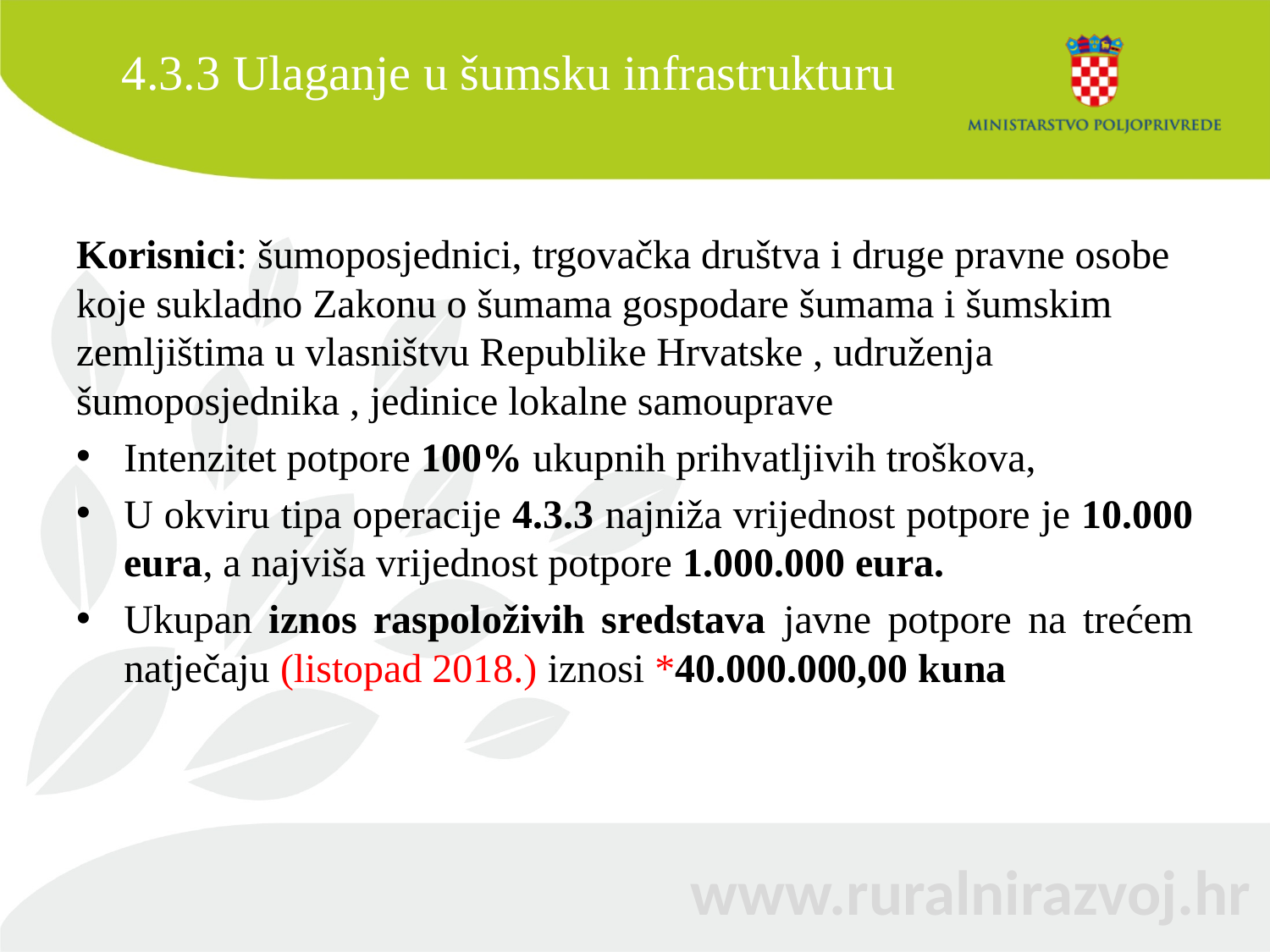

# 4.3.3 Ulaganje u šumsku infrastrukturu
Korisnici: šumoposjednici, trgovačka društva i druge pravne osobe koje sukladno Zakonu o šumama gospodare šumama i šumskim zemljištima u vlasništvu Republike Hrvatske , udruženja šumoposjednika , jedinice lokalne samouprave
Intenzitet potpore 100% ukupnih prihvatljivih troškova,
U okviru tipa operacije 4.3.3 najniža vrijednost potpore je 10.000 eura, a najviša vrijednost potpore 1.000.000 eura.
Ukupan iznos raspoloživih sredstava javne potpore na trećem natječaju (listopad 2018.) iznosi *40.000.000,00 kuna